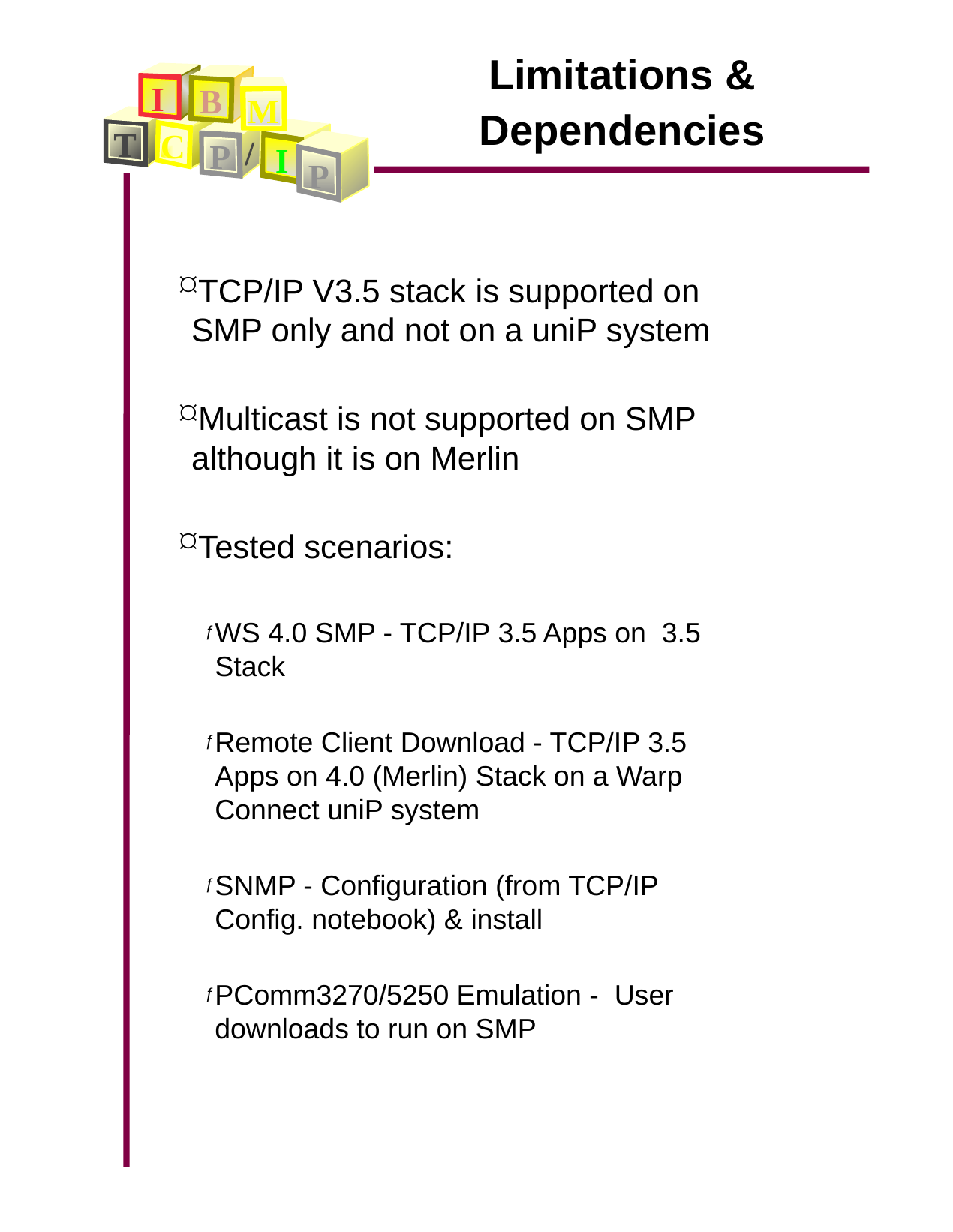

Limitations & Dependencies

I

B

M

T
C

/

P

I

P

TCP/IP V3.5 stack is supported on SMP only and not on a uniP system

Multicast is not supported on SMP although it is on Merlin

Tested scenarios:

WS 4.0 SMP - TCP/IP 3.5 Apps on  3.5 Stack

Remote Client Download - TCP/IP 3.5 Apps on 4.0 (Merlin) Stack on a Warp Connect uniP system

SNMP - Configuration (from TCP/IP Config. notebook) & install

PComm3270/5250 Emulation -  User downloads to run on SMP